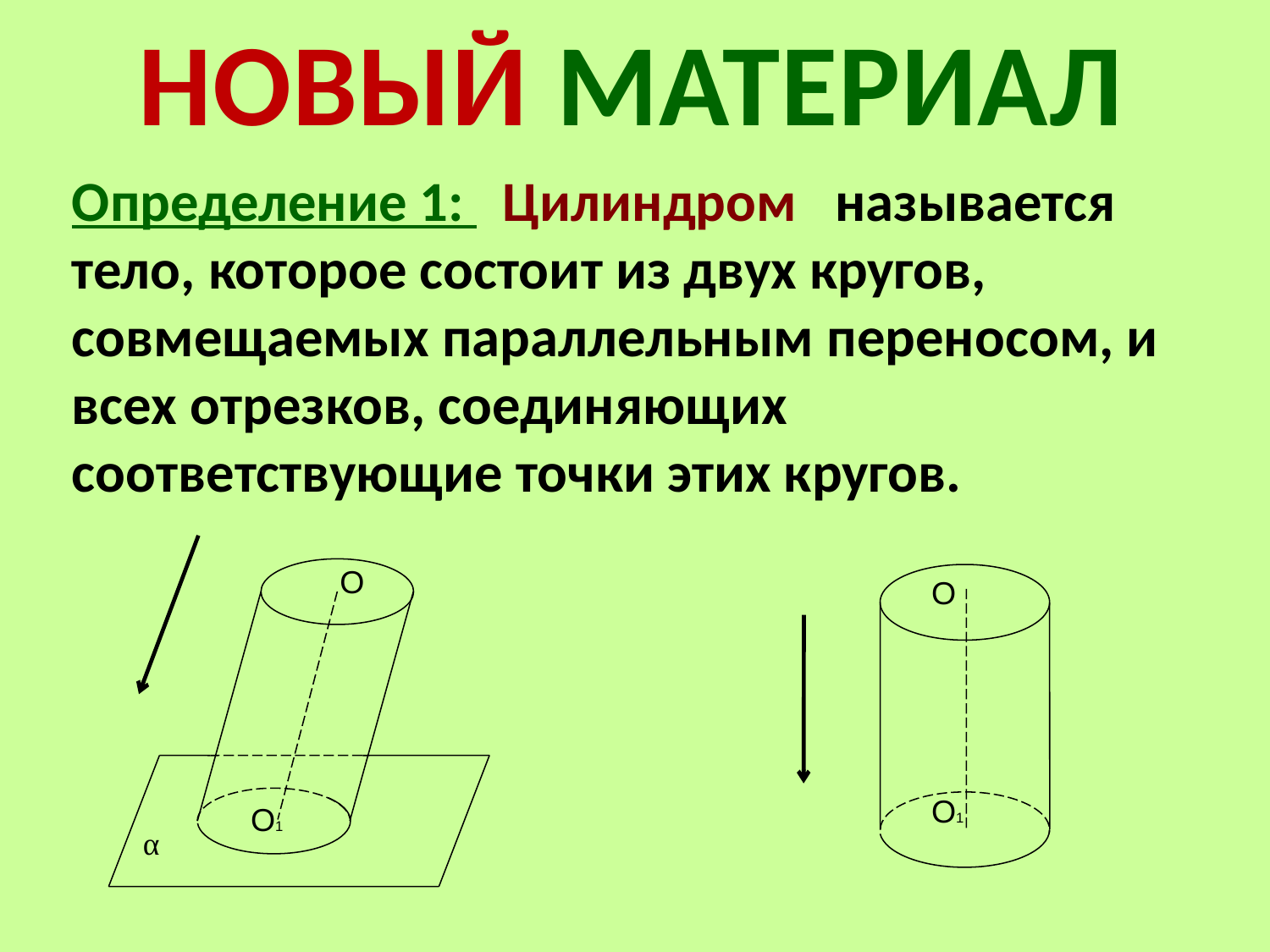

# НОВЫЙ МАТЕРИАЛ
Определение 1:   Цилиндром   называется тело, которое состоит из двух кругов, совмещаемых параллельным переносом, и всех отрезков, соединяющих соответствующие точки этих кругов.

α

О

О1

О
О1